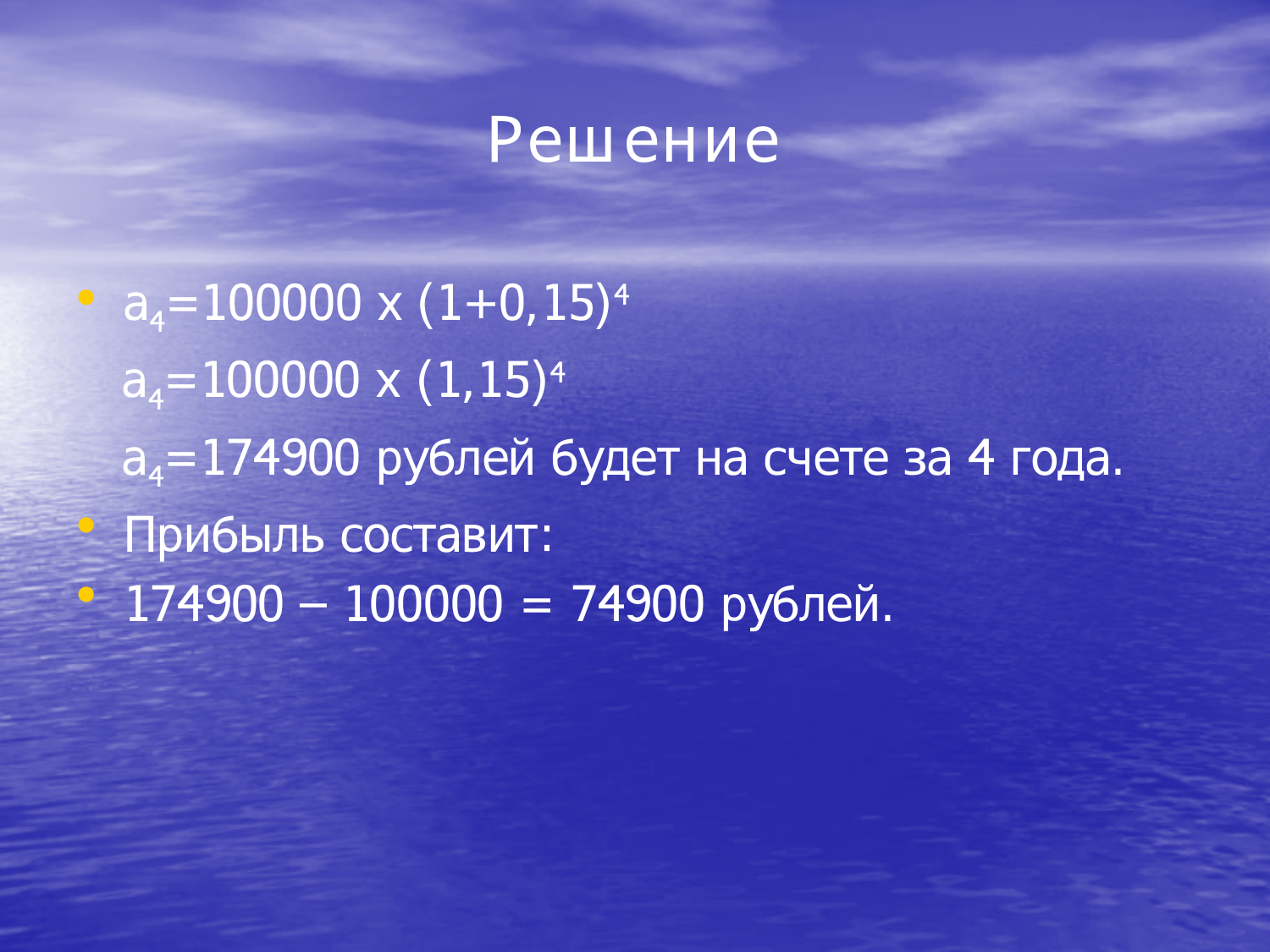

# Решение
a4=100000 x (1+0,15)4
   a4=100000 x (1,15)4
   a4=174900 рублей будет на счете за 4 года.
Прибыль составит:
174900 – 100000 = 74900 рублей.